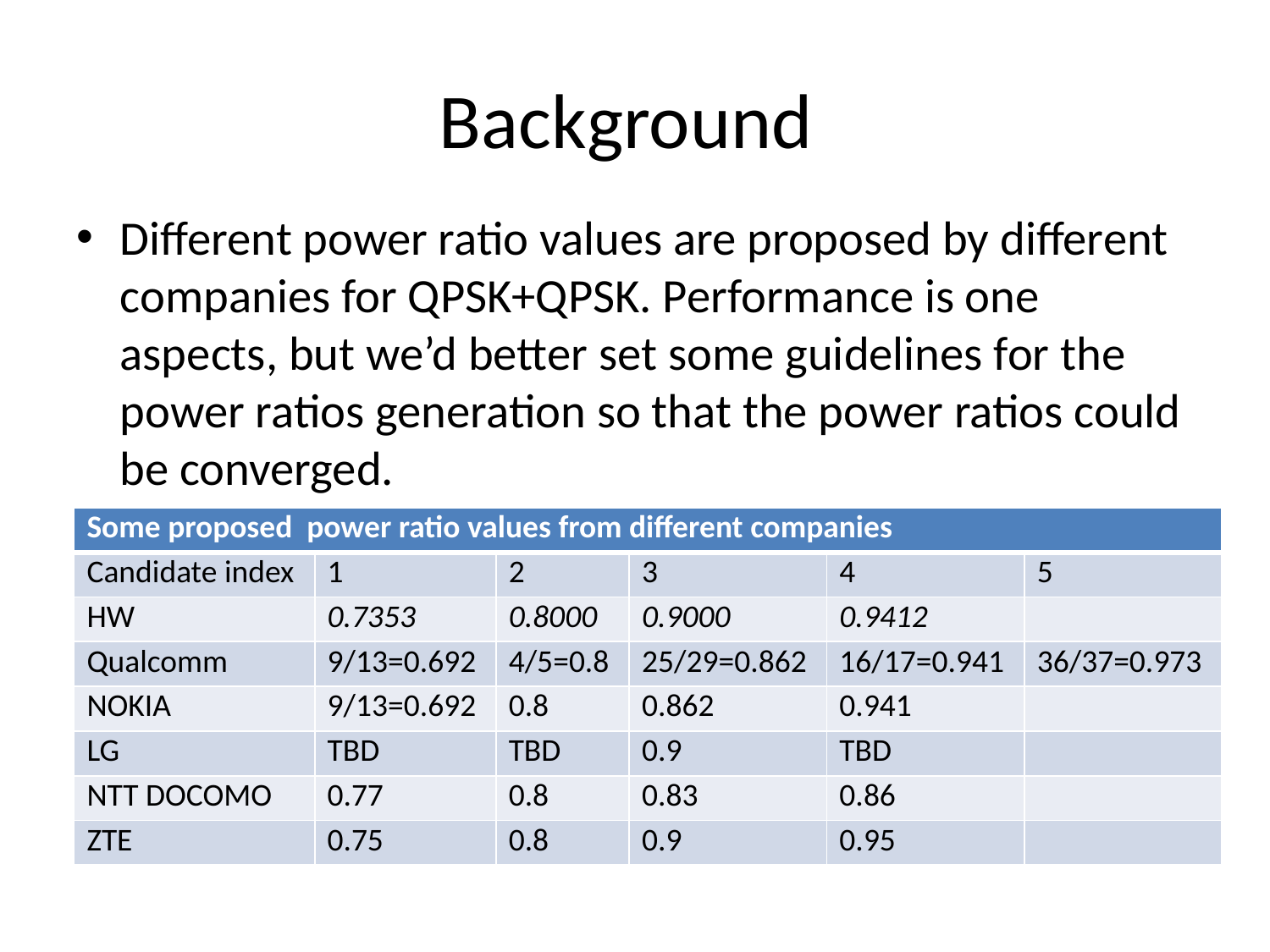

# Background
Different power ratio values are proposed by different companies for QPSK+QPSK. Performance is one aspects, but we’d better set some guidelines for the power ratios generation so that the power ratios could be converged.

| Some proposed power ratio values from different companies |  |  |  |  |  |
| --- | --- | --- | --- | --- | --- |
| Candidate index | 1 | 2 | 3 | 4 | 5 |
| HW | 0.7353 | 0.8000 | 0.9000 | 0.9412 |  |
| Qualcomm | 9/13=0.692 | 4/5=0.8 | 25/29=0.862 | 16/17=0.941 | 36/37=0.973 |
| NOKIA | 9/13=0.692 | 0.8 | 0.862 | 0.941 |  |
| LG | TBD | TBD | 0.9 | TBD |  |
| NTT DOCOMO | 0.77 | 0.8 | 0.83 | 0.86 |  |
| ZTE | 0.75 | 0.8 | 0.9 | 0.95 |  |